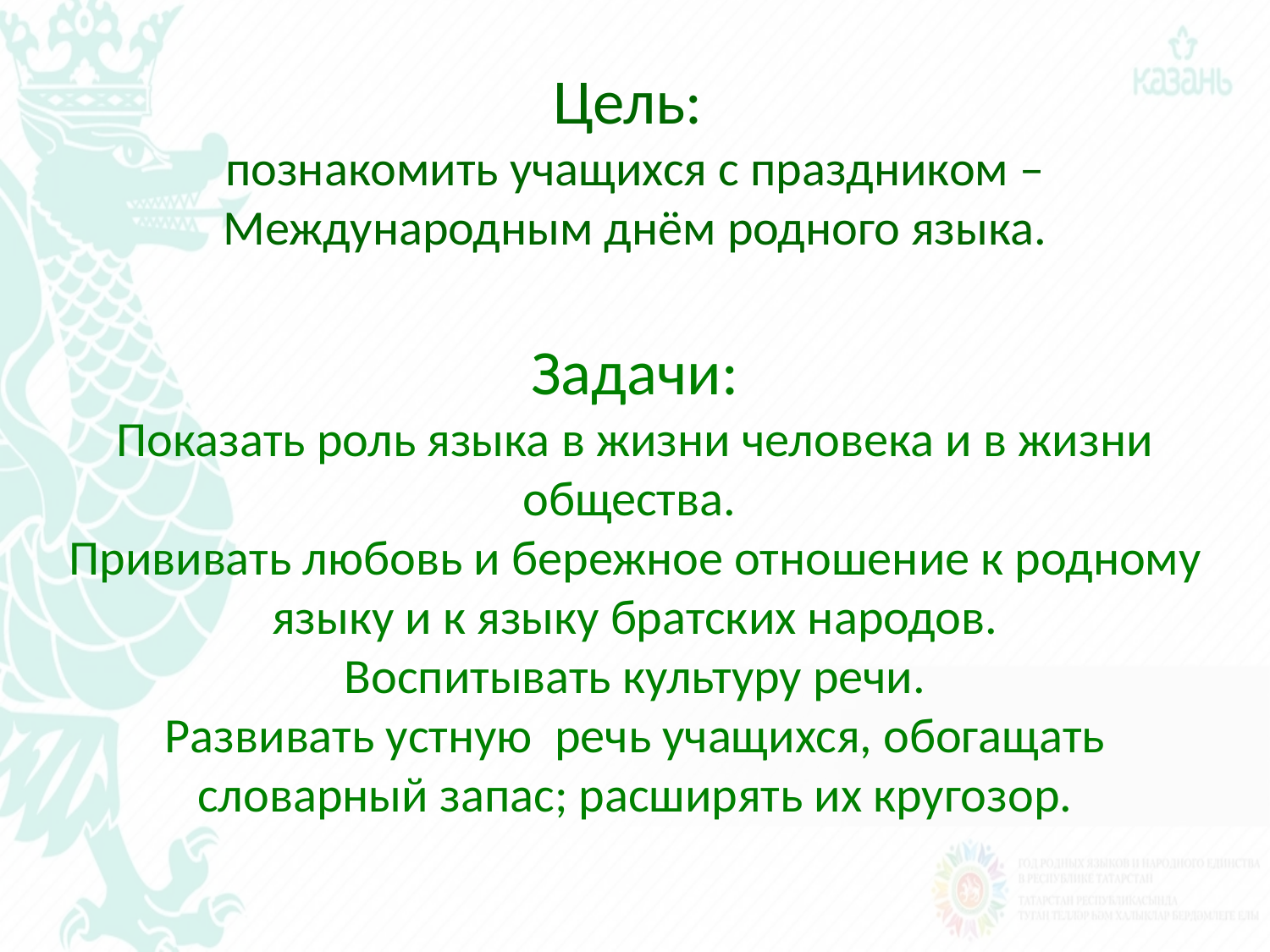

Цель:
познакомить учащихся с праздником – Международным днём родного языка.

Задачи:
Показать роль языка в жизни человека и в жизни общества.
Прививать любовь и бережное отношение к родному языку и к языку братских народов.
Воспитывать культуру речи.
Развивать устную  речь учащихся, обогащать словарный запас; расширять их кругозор.